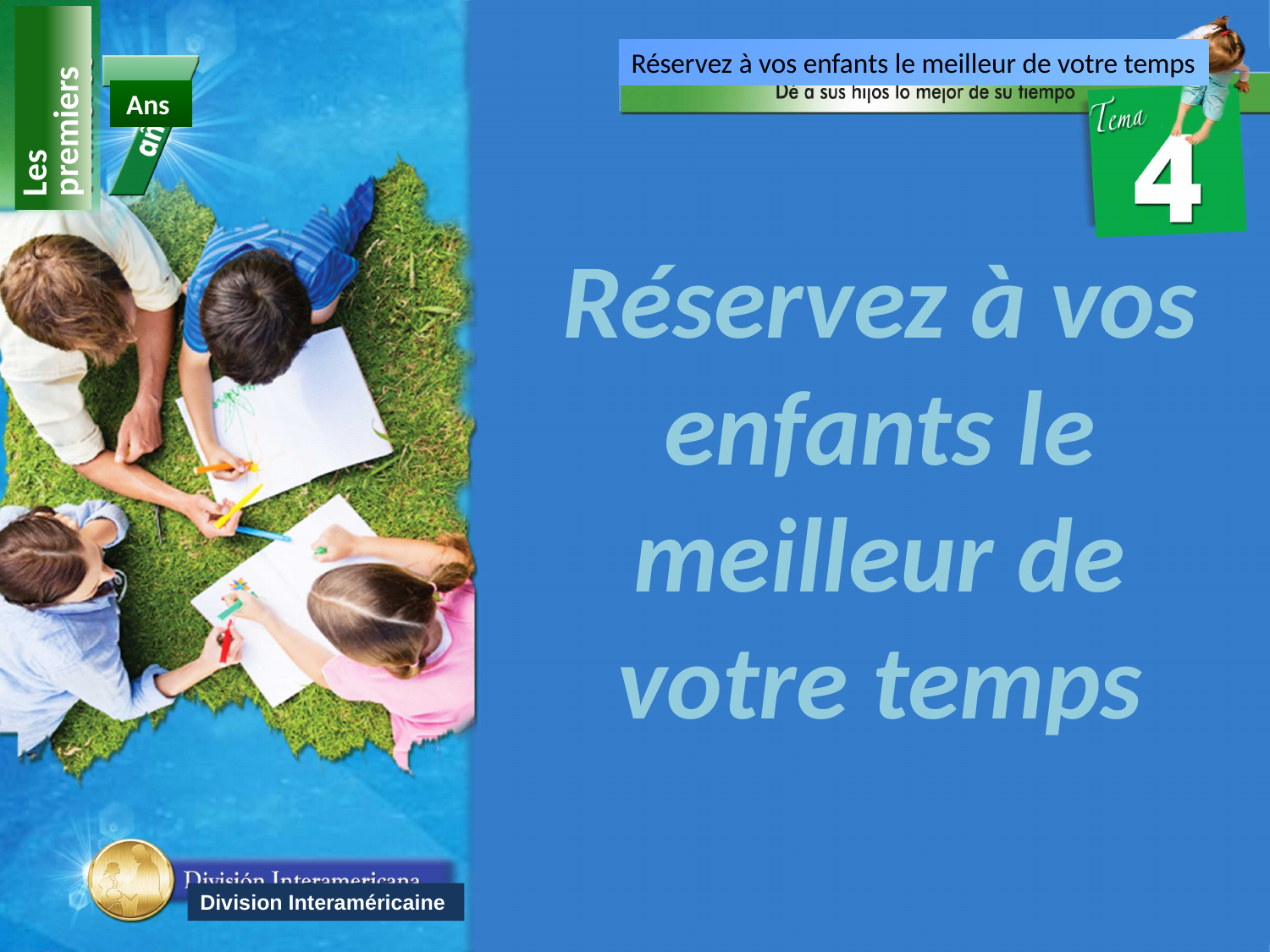

Réservez à vos enfants le meilleur de votre temps
Les premiers
Ans
Réservez à vos enfants le meilleur de votre temps
Division Interaméricaine